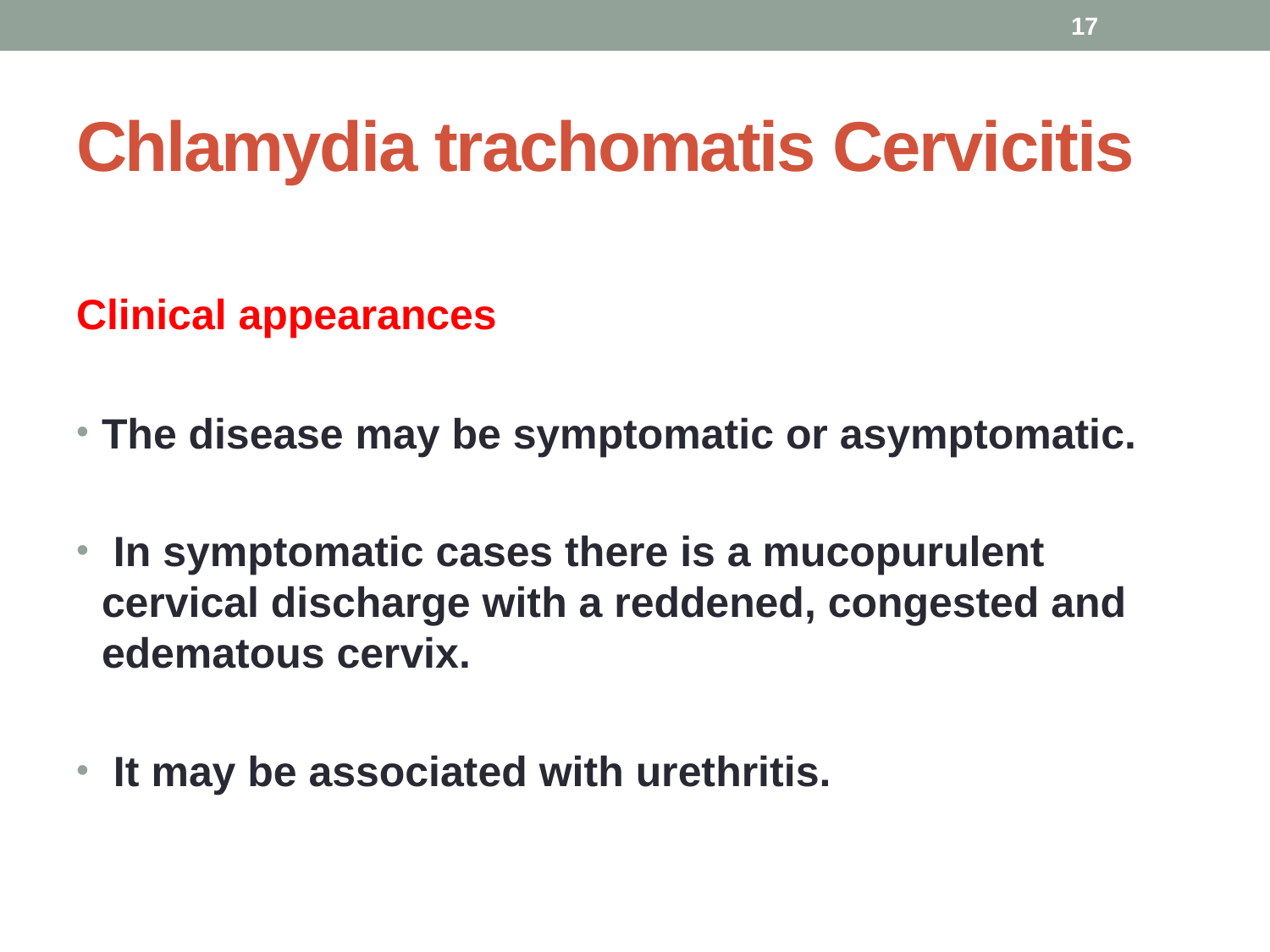

17
# Chlamydia trachomatis Cervicitis

Clinical appearances

The disease may be symptomatic or asymptomatic.

 In symptomatic cases there is a mucopurulent cervical discharge with a reddened, congested and edematous cervix.

 It may be associated with urethritis.